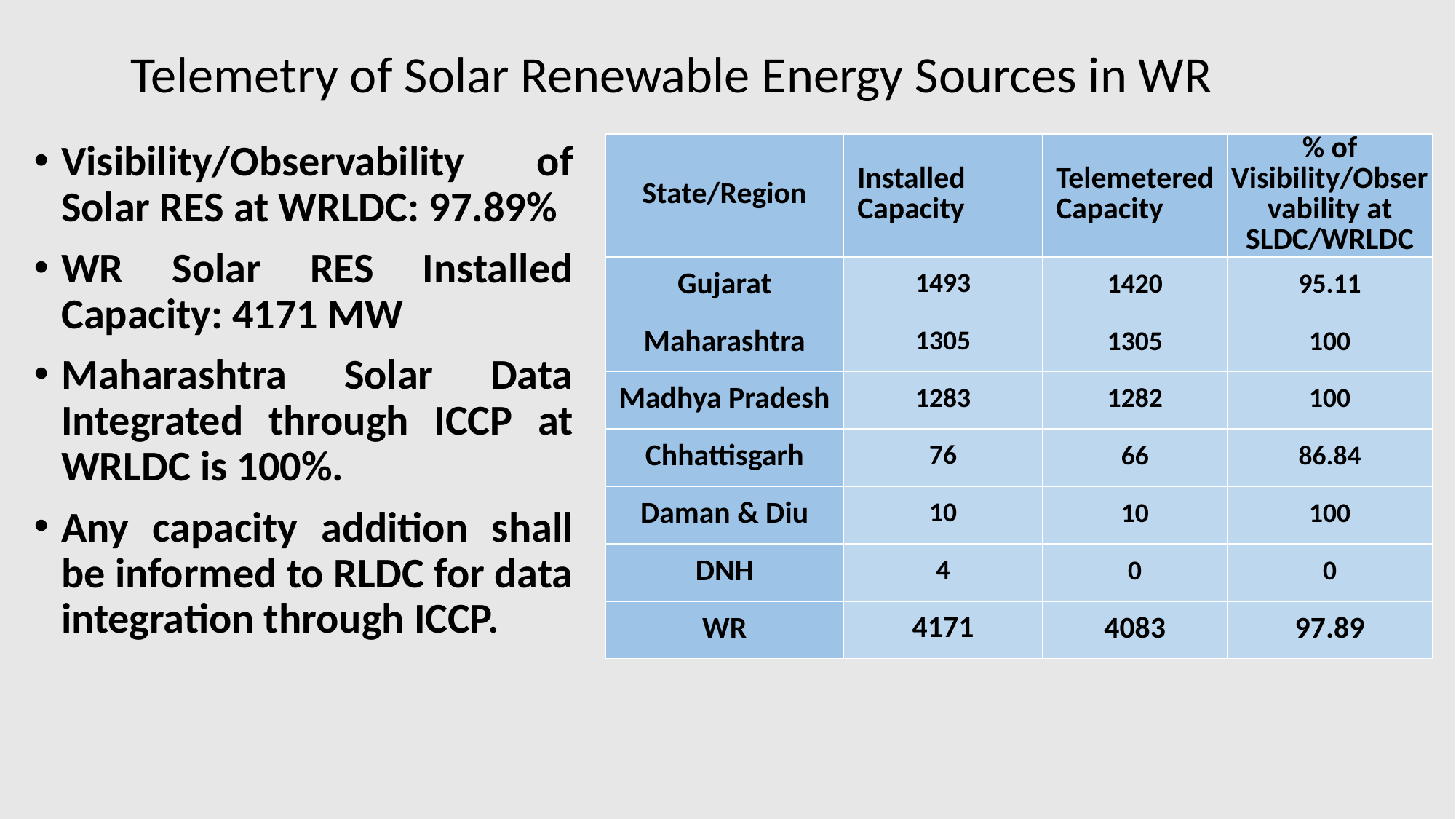

# Telemetry of Solar Renewable Energy Sources in WR
Visibility/Observability of Solar RES at WRLDC: 97.89%
WR Solar RES Installed Capacity: 4171 MW
Maharashtra Solar Data Integrated through ICCP at WRLDC is 100%.
Any capacity addition shall be informed to RLDC for data integration through ICCP.

| State/Region | Installed Capacity | Telemetered Capacity | % of Visibility/Observability at SLDC/WRLDC |
| --- | --- | --- | --- |
| Gujarat | 1493 | 1420 | 95.11 |
| Maharashtra | 1305 | 1305 | 100 |
| Madhya Pradesh | 1283 | 1282 | 100 |
| Chhattisgarh | 76 | 66 | 86.84 |
| Daman & Diu | 10 | 10 | 100 |
| DNH | 4 | 0 | 0 |
| WR | 4171 | 4083 | 97.89 |